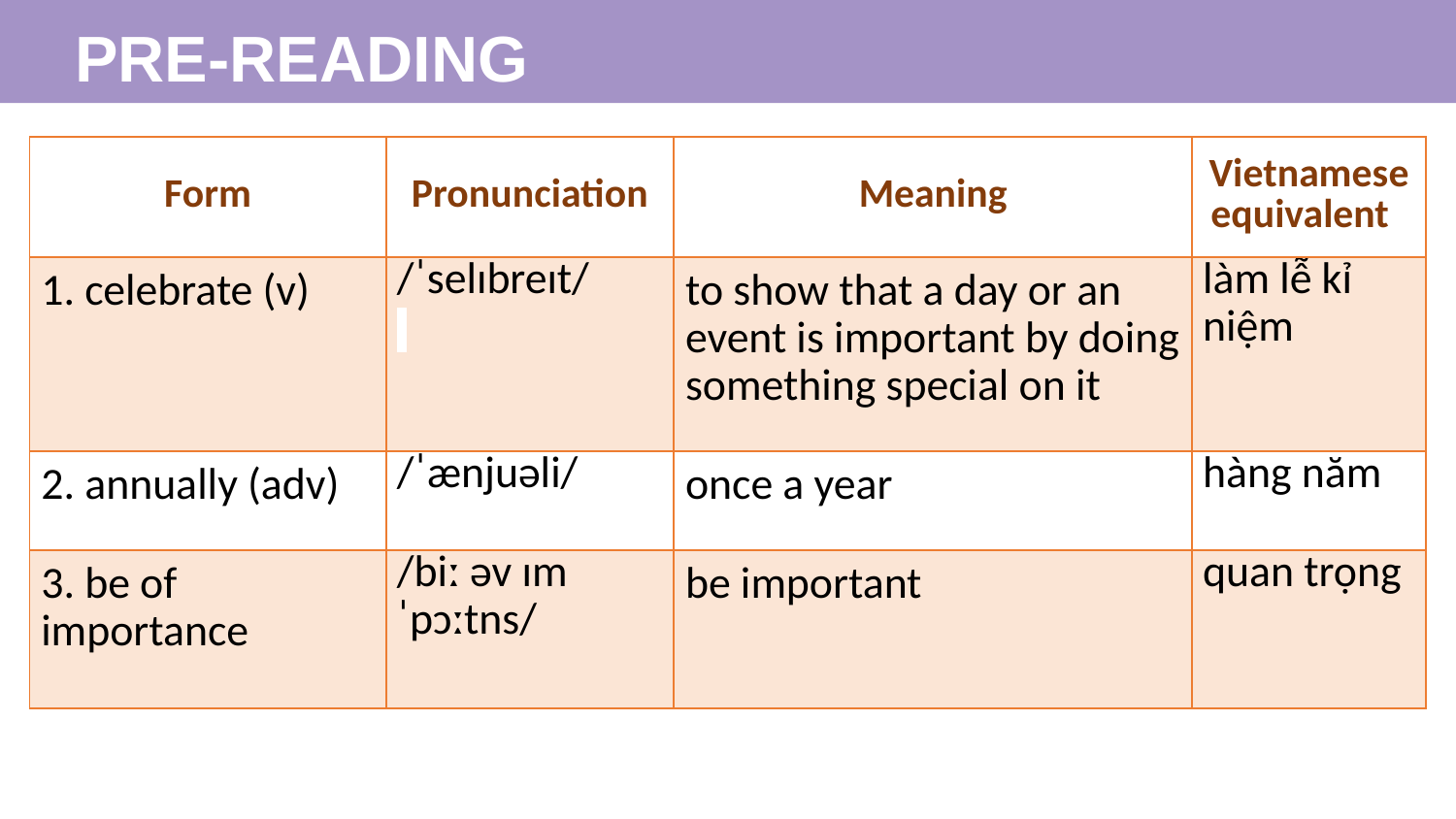

PRE-READING
| Form | Pronunciation | Meaning | Vietnamese equivalent |
| --- | --- | --- | --- |
| 1. celebrate (v) | /ˈselɪbreɪt/ | to show that a day or an event is important by doing something special on it | làm lễ kỉ niệm |
| 2. annually (adv) | /ˈænjuəli/ | once a year | hàng năm |
| 3. be of importance | /biː əv ɪmˈpɔːtns/ | be important | quan trọng |